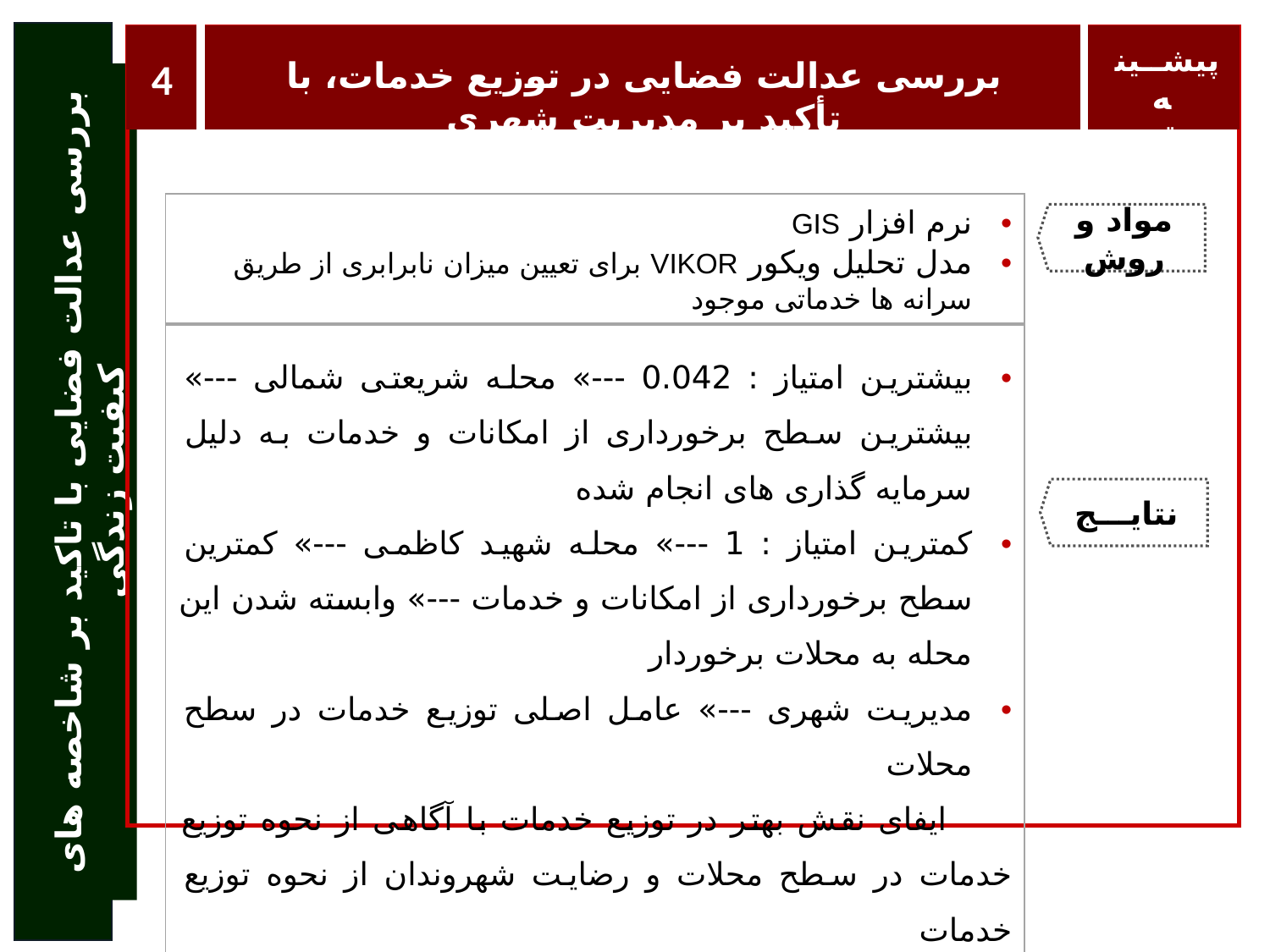

بررسی عدالت فضایی با تاکید بر شاخصه های کیفیت زندگی

پیشــینه
تحقیق
4
بررسی عدالت فضایی در توزیع خدمات، با تأکید بر مدیریت شهری
| نرم افزار GIS مدل تحلیل ویکور VIKOR برای تعیین میزان نابرابری از طریق سرانه ها خدماتی موجود |
| --- |
| بیشترین امتیاز : 0.042 ---» محله شریعتی شمالی ---» بیشترین سطح برخورداری از امکانات و خدمات به دلیل سرمایه گذاری های انجام شده کمترین امتیاز : 1 ---» محله شهید کاظمی ---» کمترین سطح برخورداری از امکانات و خدمات ---» وابسته شدن این محله به محلات برخوردار مدیریت شهری ---» عامل اصلی توزیع خدمات در سطح محلات ایفای نقش بهتر در توزیع خدمات با آگاهی از نحوه توزیع خدمات در سطح محلات و رضایت شهروندان از نحوه توزیع خدمات |
مواد و روش
نتایـــج